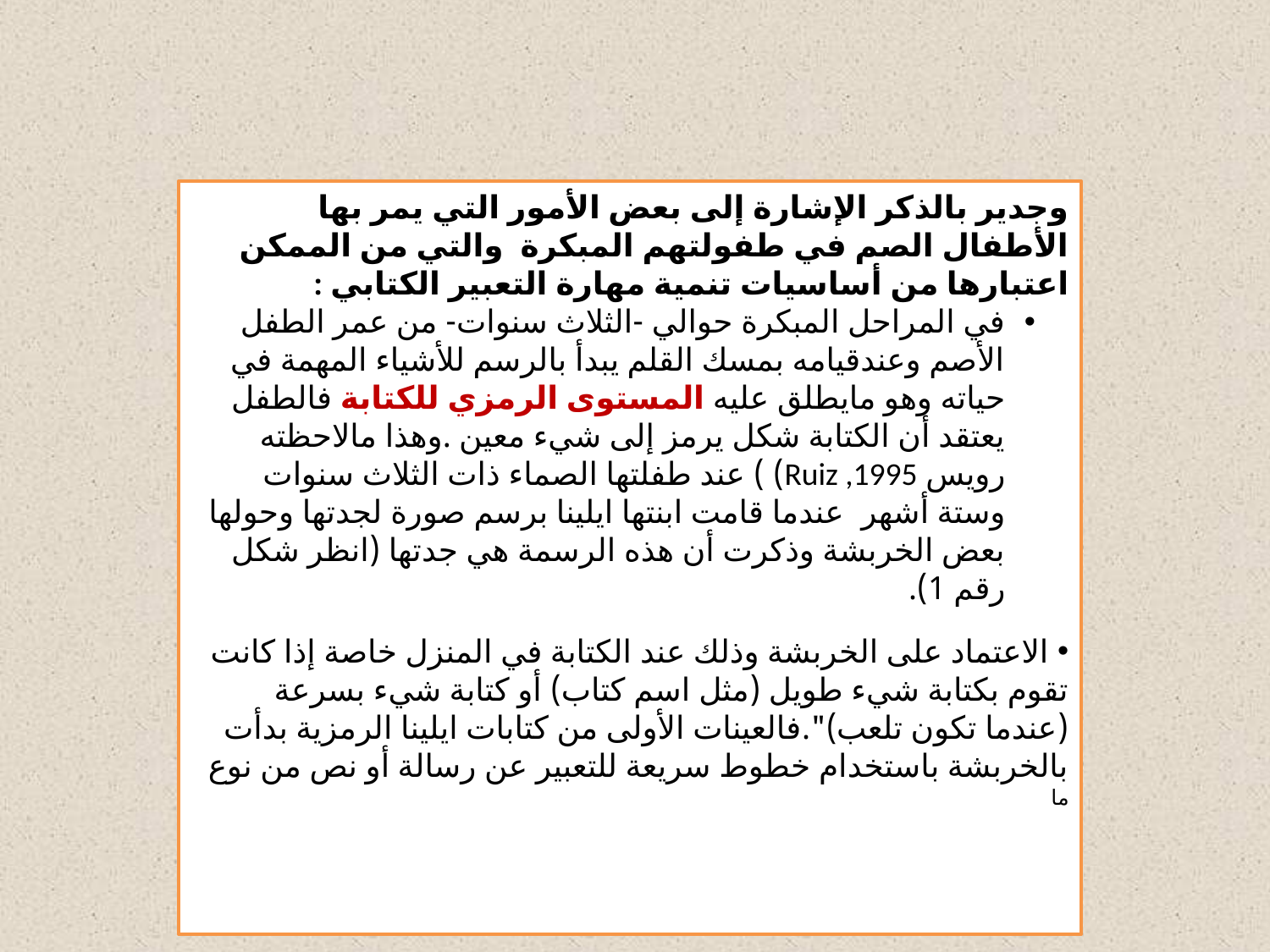

وجدير بالذكر الإشارة إلى بعض الأمور التي يمر بها الأطفال الصم في طفولتهم المبكرة  والتي من الممكن اعتبارها من أساسيات تنمية مهارة التعبير الكتابي :
في المراحل المبكرة حوالي -الثلاث سنوات- من عمر الطفل الأصم وعندقيامه بمسك القلم يبدأ بالرسم للأشياء المهمة في حياته وهو مايطلق عليه المستوى الرمزي للكتابة فالطفل يعتقد أن الكتابة شكل يرمز إلى شيء معين .وهذا مالاحظته رويس Ruiz ,1995) ) عند طفلتها الصماء ذات الثلاث سنوات وستة أشهر  عندما قامت ابنتها ايلينا برسم صورة لجدتها وحولها بعض الخربشة وذكرت أن هذه الرسمة هي جدتها (انظر شكل رقم 1).

 الاعتماد على الخربشة وذلك عند الكتابة في المنزل خاصة إذا كانت تقوم بكتابة شيء طويل (مثل اسم كتاب) أو كتابة شيء بسرعة (عندما تكون تلعب)".فالعينات الأولى من كتابات ايلينا الرمزية بدأت بالخربشة باستخدام خطوط سريعة للتعبير عن رسالة أو نص من نوع ما